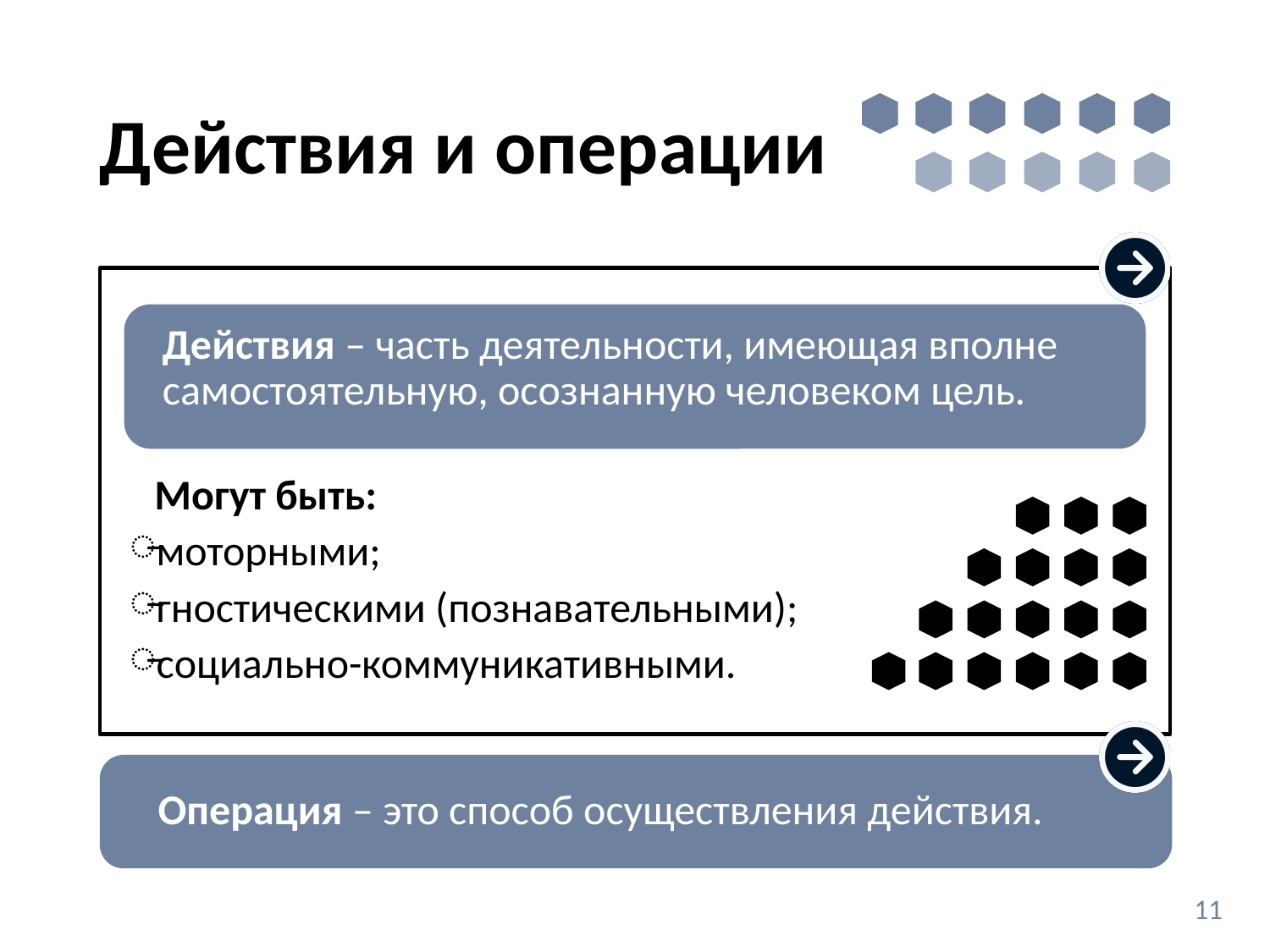

# Действия и операции

Могут быть:
моторными;
гностическими (познавательными);
социально-коммуникативными.
Действия – часть деятельности, имеющая вполне самостоятельную, осознанную человеком цель.

Операция – это способ осуществления действия.
11